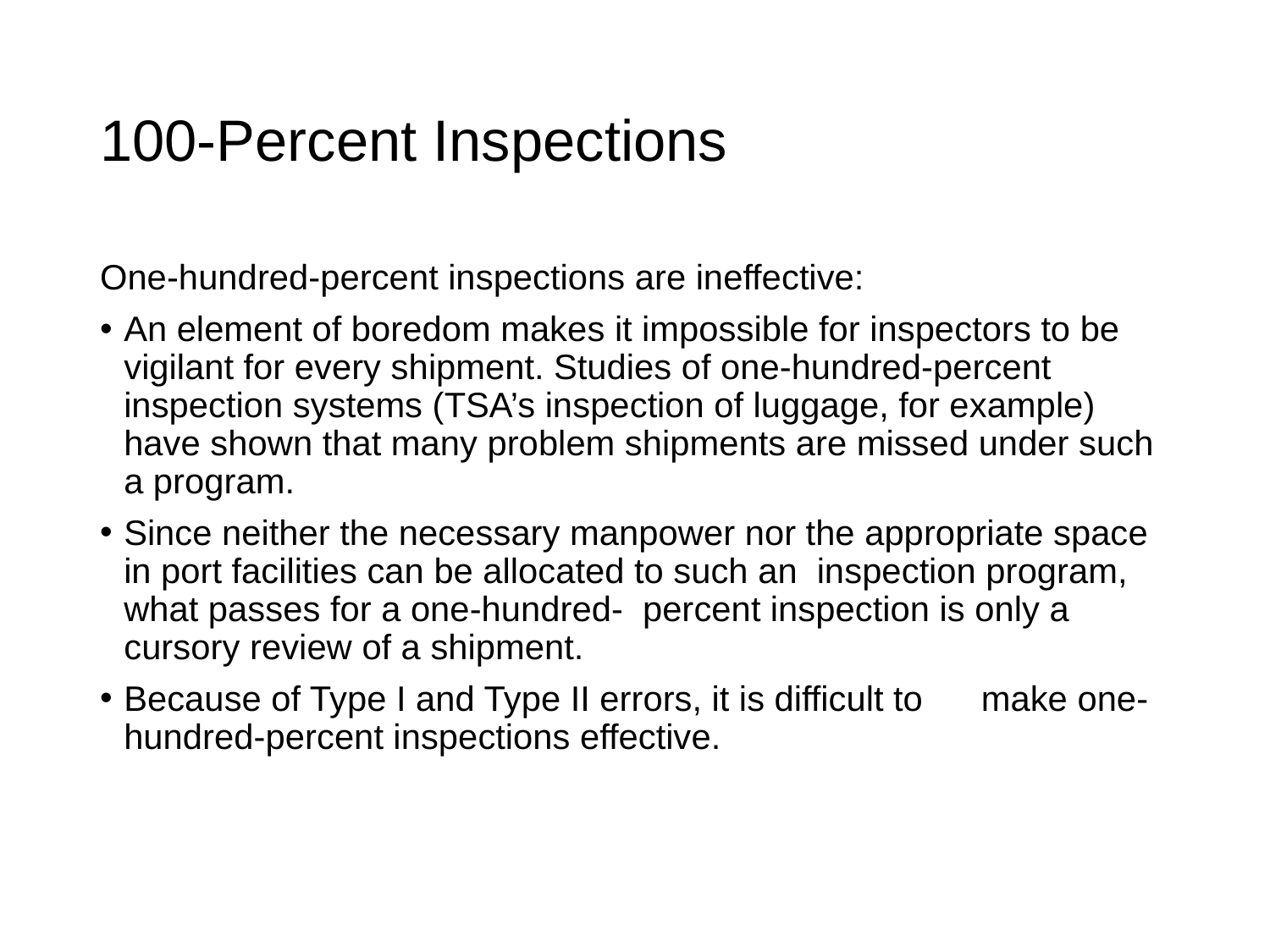

# 100-Percent Inspections
One-hundred-percent inspections are ineffective:
An element of boredom makes it impossible for inspectors to be vigilant for every shipment. Studies of one-hundred-percent inspection systems (TSA’s inspection of luggage, for example) have shown that many problem shipments are missed under such a program.
Since neither the necessary manpower nor the appropriate space in port facilities can be allocated to such an  inspection program, what passes for a one-hundred-  percent inspection is only a cursory review of a shipment.
Because of Type I and Type II errors, it is difficult to      make one-hundred-percent inspections effective.